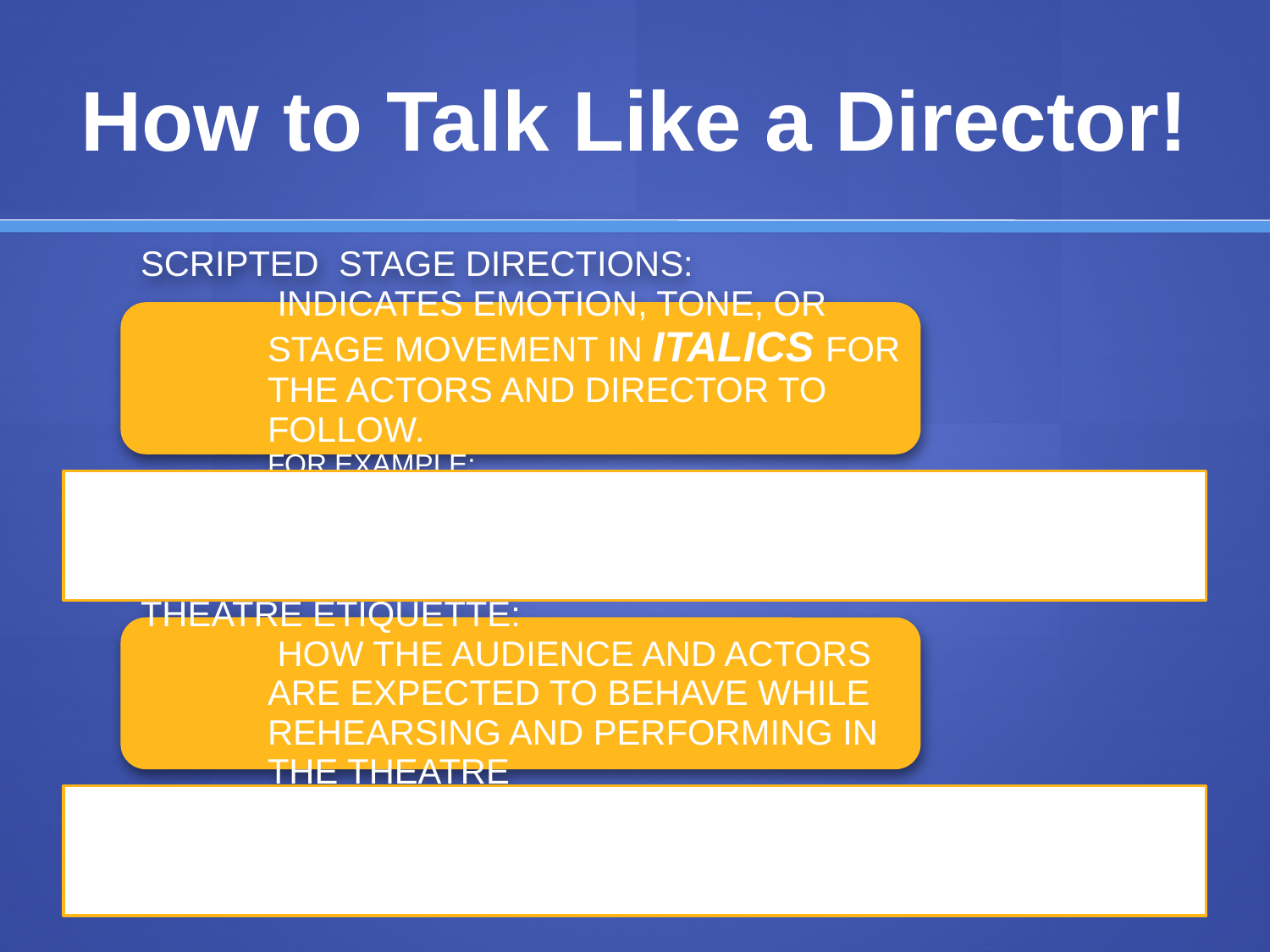

# How to Talk Like a Director!
SCRIPTED  STAGE DIRECTIONS:
	 INDICATES EMOTION, TONE, OR 	STAGE MOVEMENT IN ITALICS FOR 	THE ACTORS AND DIRECTOR TO 	FOLLOW.
	FOR EXAMPLE:
		(SHE RAISED HER ARM SUDDENLY)
THEATRE ETIQUETTE:
	 HOW THE AUDIENCE AND ACTORS 	ARE EXPECTED TO BEHAVE WHILE 	REHEARSING AND PERFORMING IN 	THE THEATRE